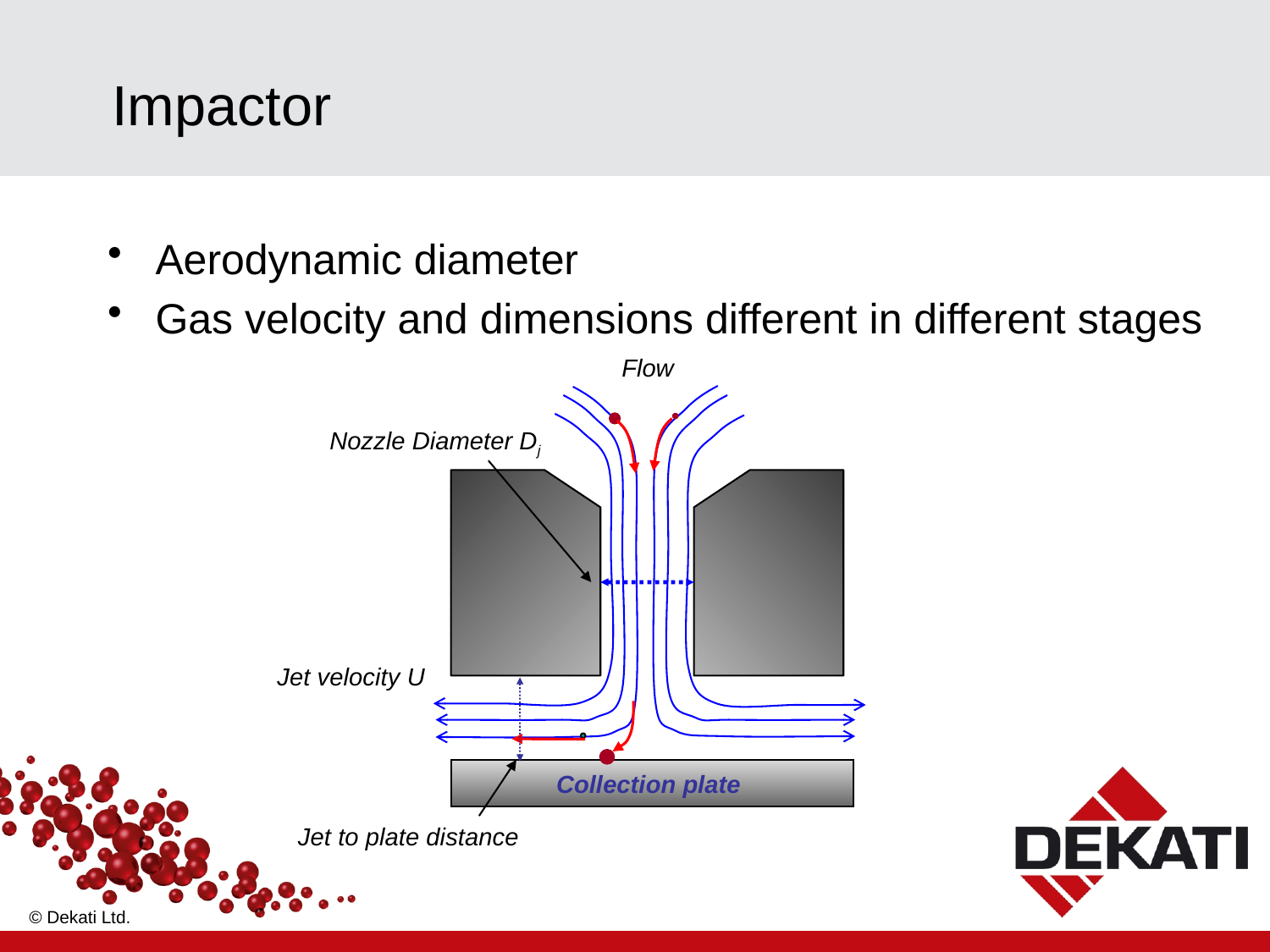

# Impactor
Aerodynamic diameter
Gas velocity and dimensions different in different stages
Flow

Nozzle Diameter Dj

Jet velocity U

Collection plate

Jet to plate distance
© Dekati Ltd.